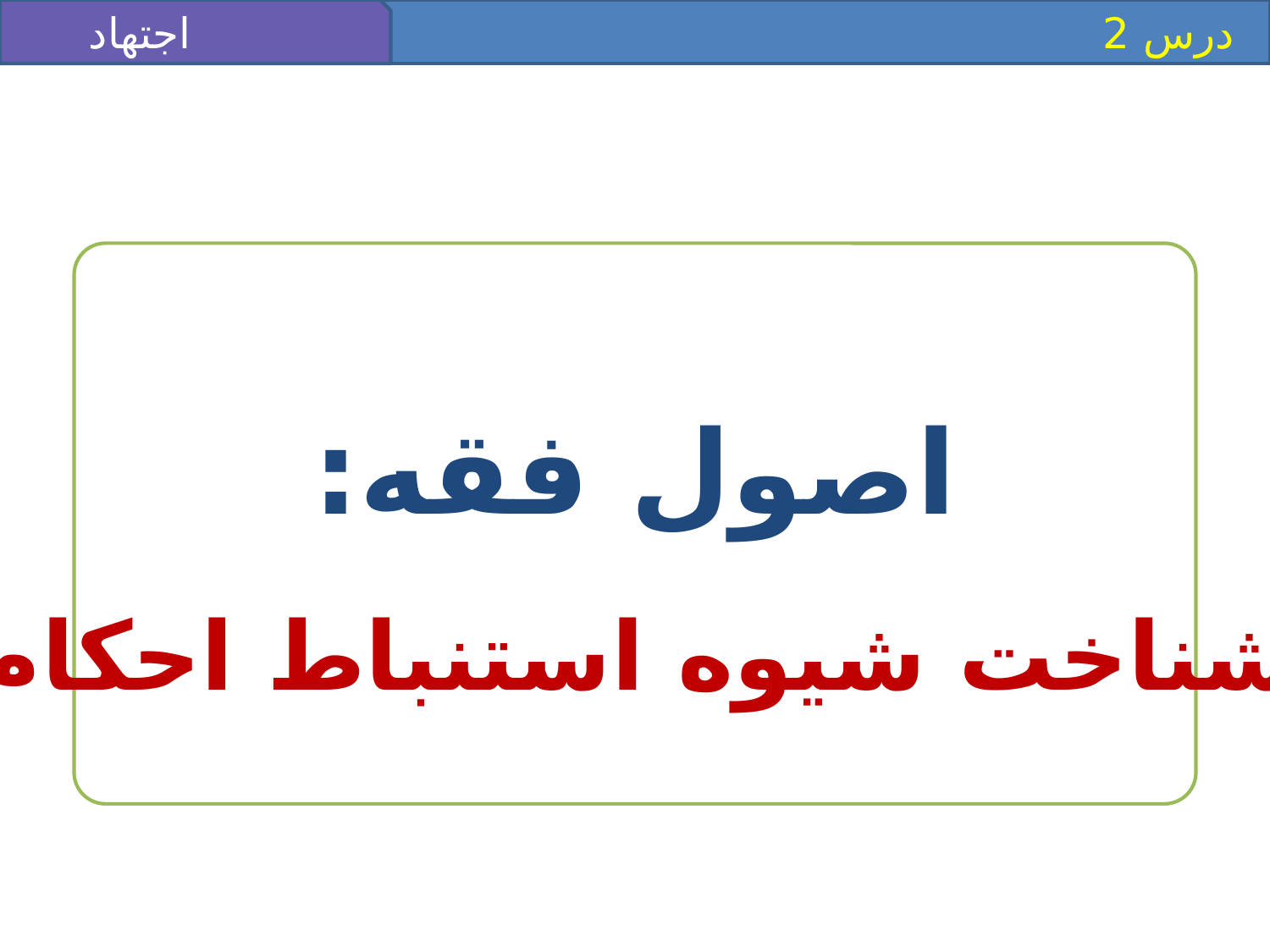

اجتهاد
 درس 2

اصول فقه:
شناخت شيوه استنباط احكام